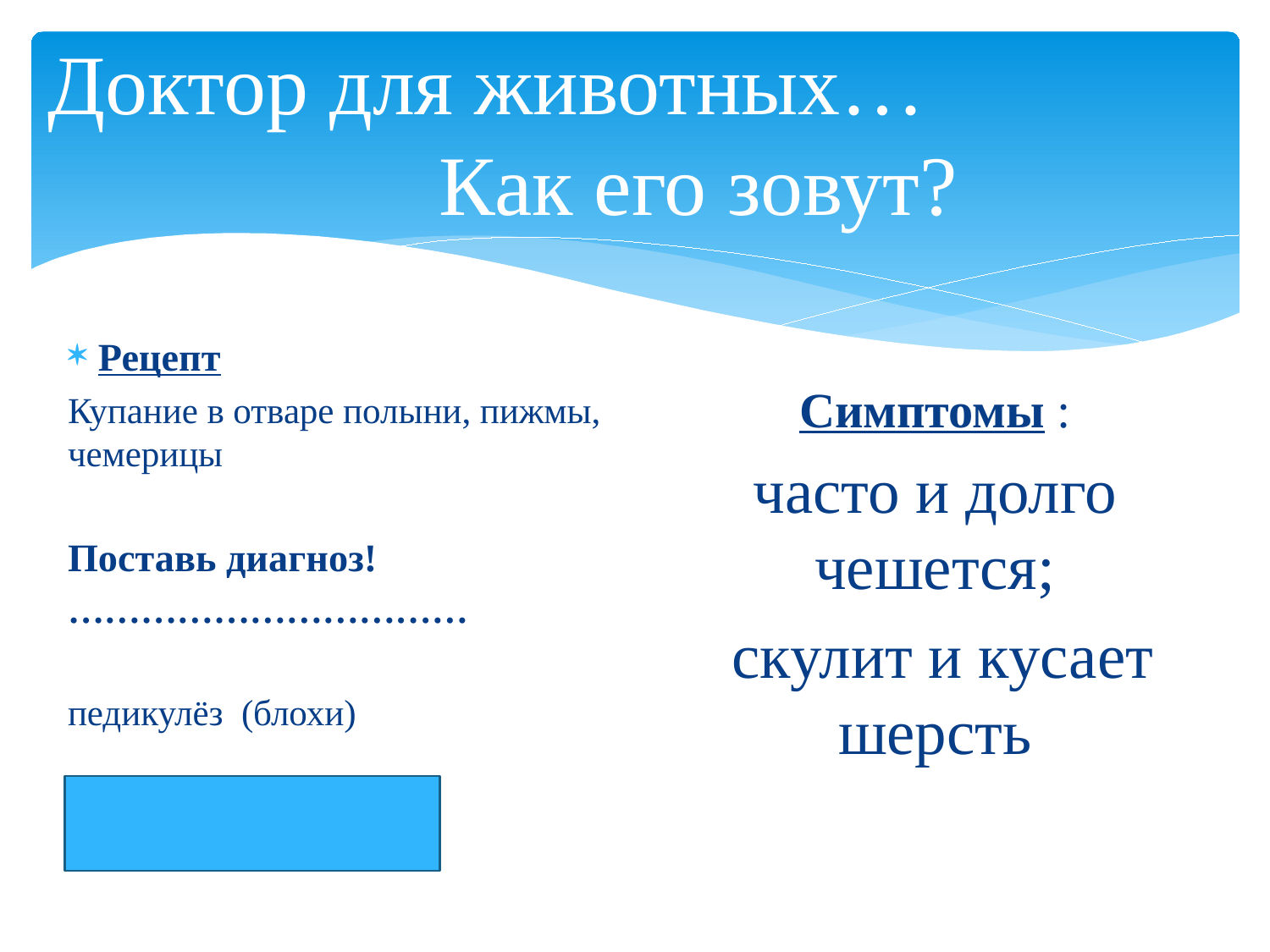

# Доктор для животных…                     Как его зовут?
Рецепт
Купание в отваре полыни, пижмы, чемерицы

Поставь диагноз!
……………………………

педикулёз  (блохи)
Симптомы :
часто и долго чешется;
 скулит и кусает шерсть